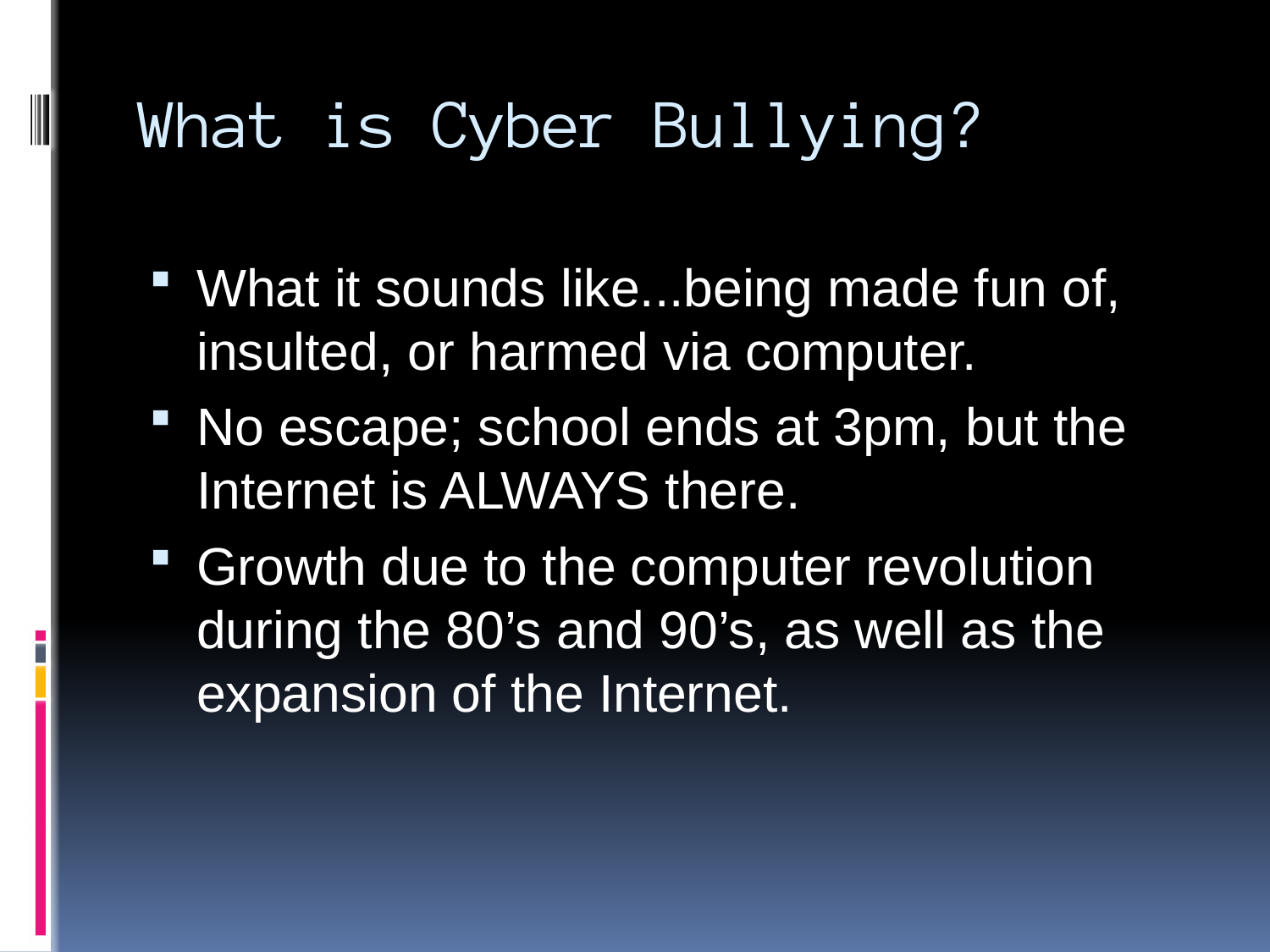

# What is Cyber Bullying?
What it sounds like...being made fun of, insulted, or harmed via computer.
No escape; school ends at 3pm, but the Internet is ALWAYS there.
Growth due to the computer revolution during the 80’s and 90’s, as well as the expansion of the Internet.